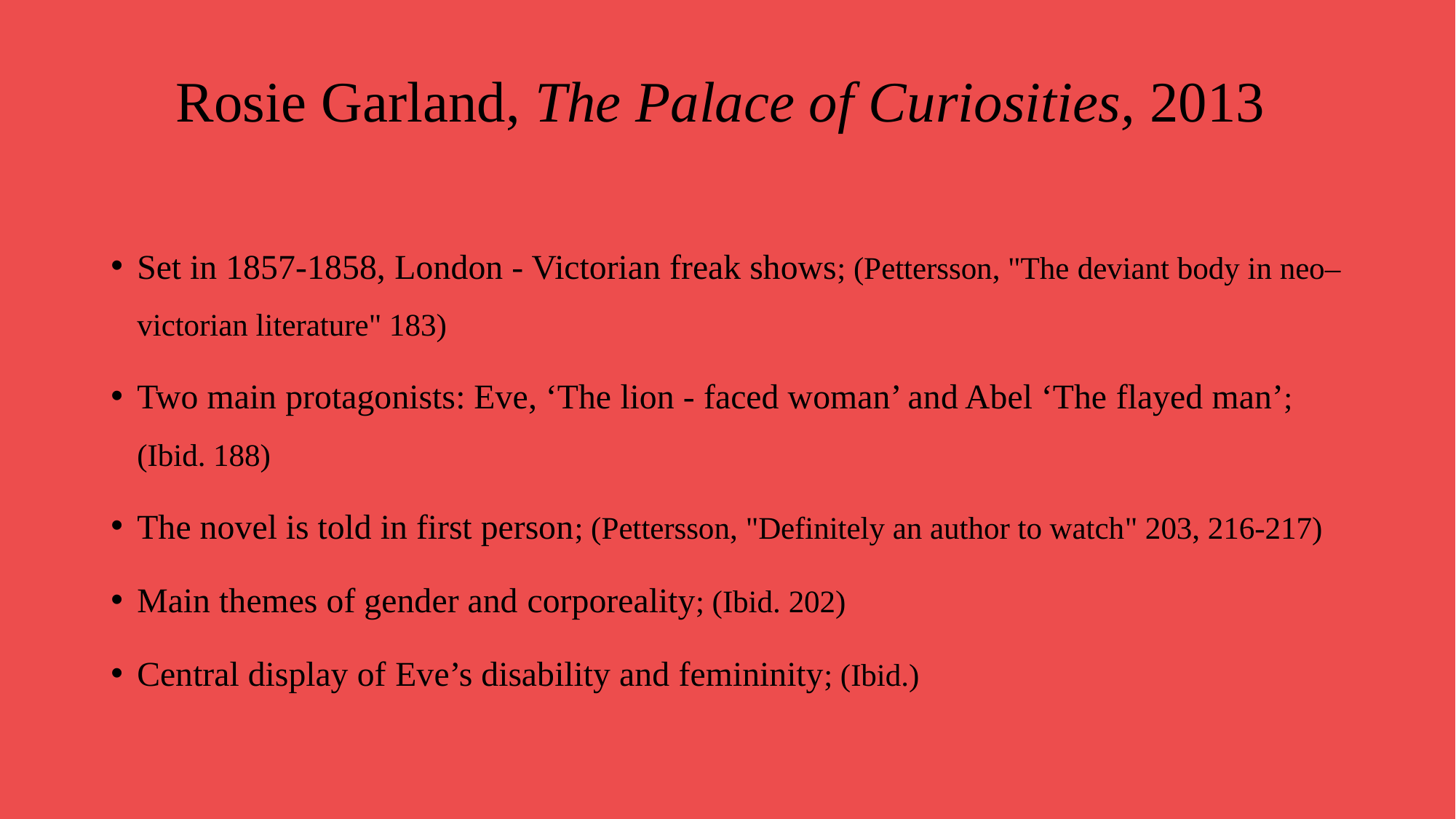

# Rosie Garland, The Palace of Curiosities, 2013
Set in 1857-1858, London - Victorian freak shows; (Pettersson, "The deviant body in neo–victorian literature" 183)
Two main protagonists: Eve, ‘The lion - faced woman’ and Abel ‘The flayed man’; (Ibid. 188)
The novel is told in first person; (Pettersson, "Definitely an author to watch" 203, 216-217)
Main themes of gender and corporeality; (Ibid. 202)
Central display of Eve’s disability and femininity; (Ibid.)